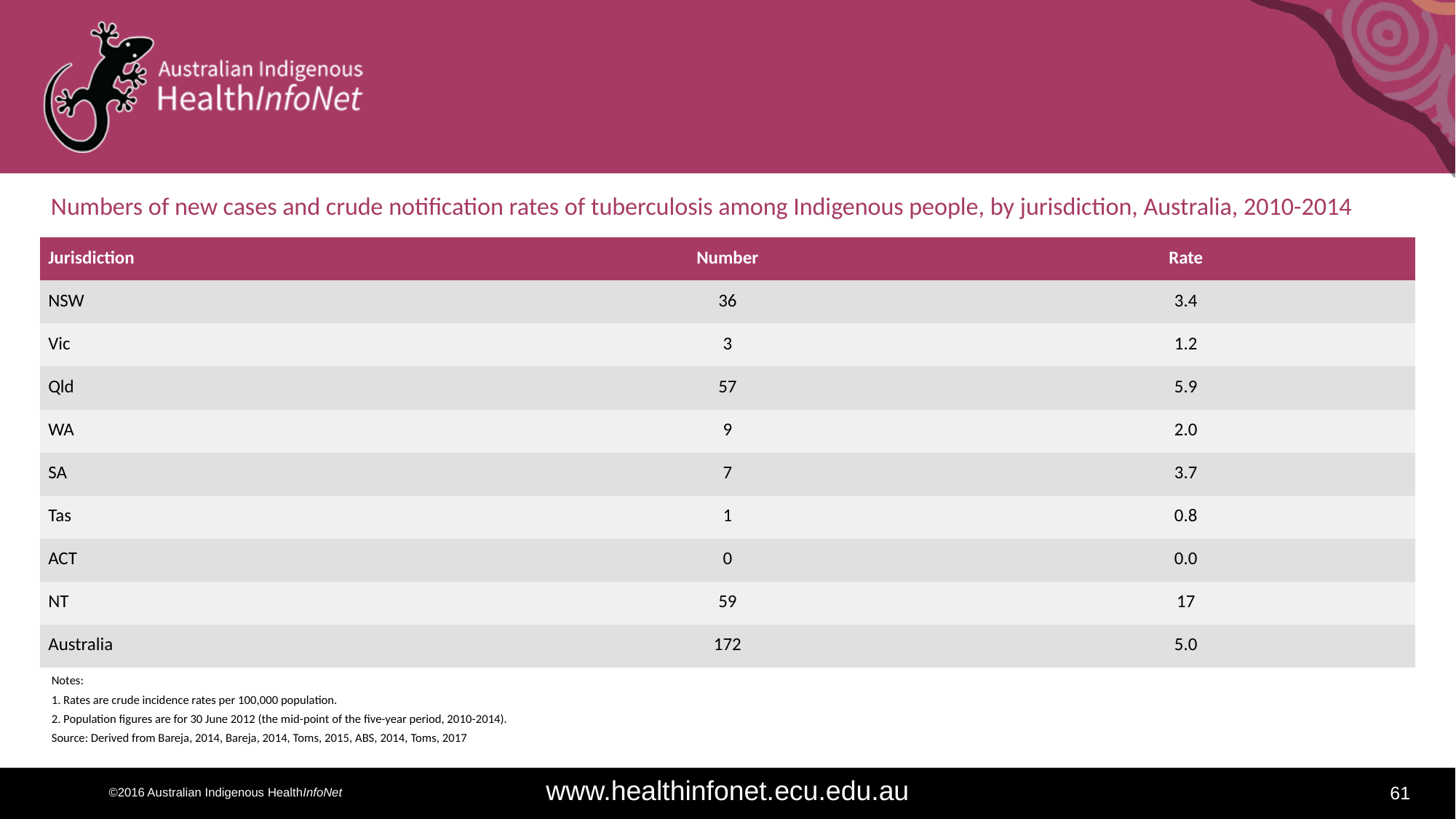

# Numbers of new cases and crude notification rates of tuberculosis among Indigenous people, by jurisdiction, Australia, 2010-2014
| Jurisdiction | Number | Rate |
| --- | --- | --- |
| NSW | 36 | 3.4 |
| Vic | 3 | 1.2 |
| Qld | 57 | 5.9 |
| WA | 9 | 2.0 |
| SA | 7 | 3.7 |
| Tas | 1 | 0.8 |
| ACT | 0 | 0.0 |
| NT | 59 | 17 |
| Australia | 172 | 5.0 |
Notes:
1. Rates are crude incidence rates per 100,000 population.
2. Population figures are for 30 June 2012 (the mid-point of the five-year period, 2010-2014).
Source: Derived from Bareja, 2014, Bareja, 2014, Toms, 2015, ABS, 2014, Toms, 2017